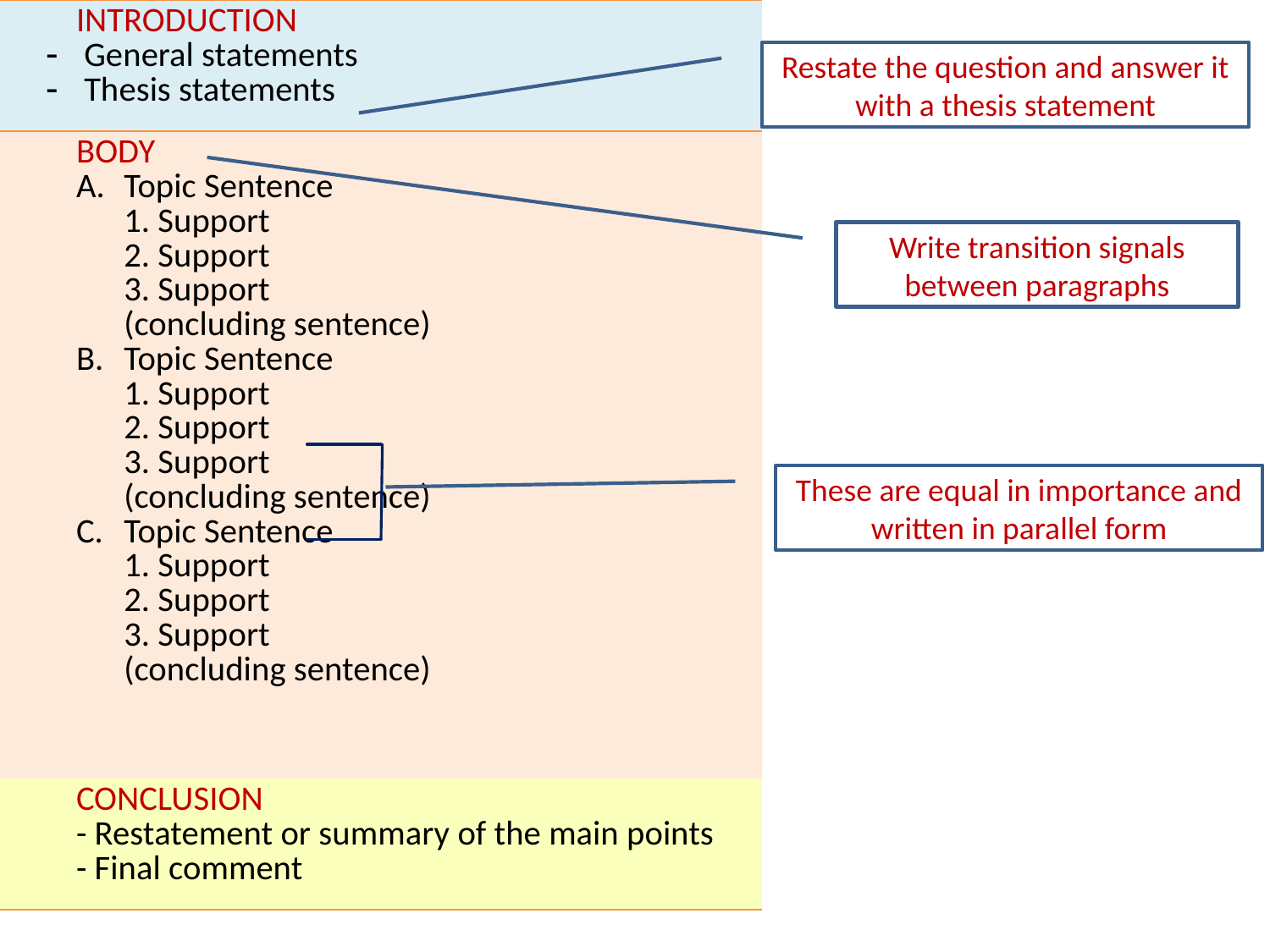

| INTRODUCTION General statements Thesis statements |
| --- |
| BODY Topic Sentence 1. Support 2. Support 3. Support (concluding sentence) Topic Sentence 1. Support 2. Support 3. Support (concluding sentence) Topic Sentence 1. Support 2. Support 3. Support (concluding sentence) |
| CONCLUSION - Restatement or summary of the main points - Final comment |

Restate the question and answer it with a thesis statement

Write transition signals between paragraphs

These are equal in importance and written in parallel form